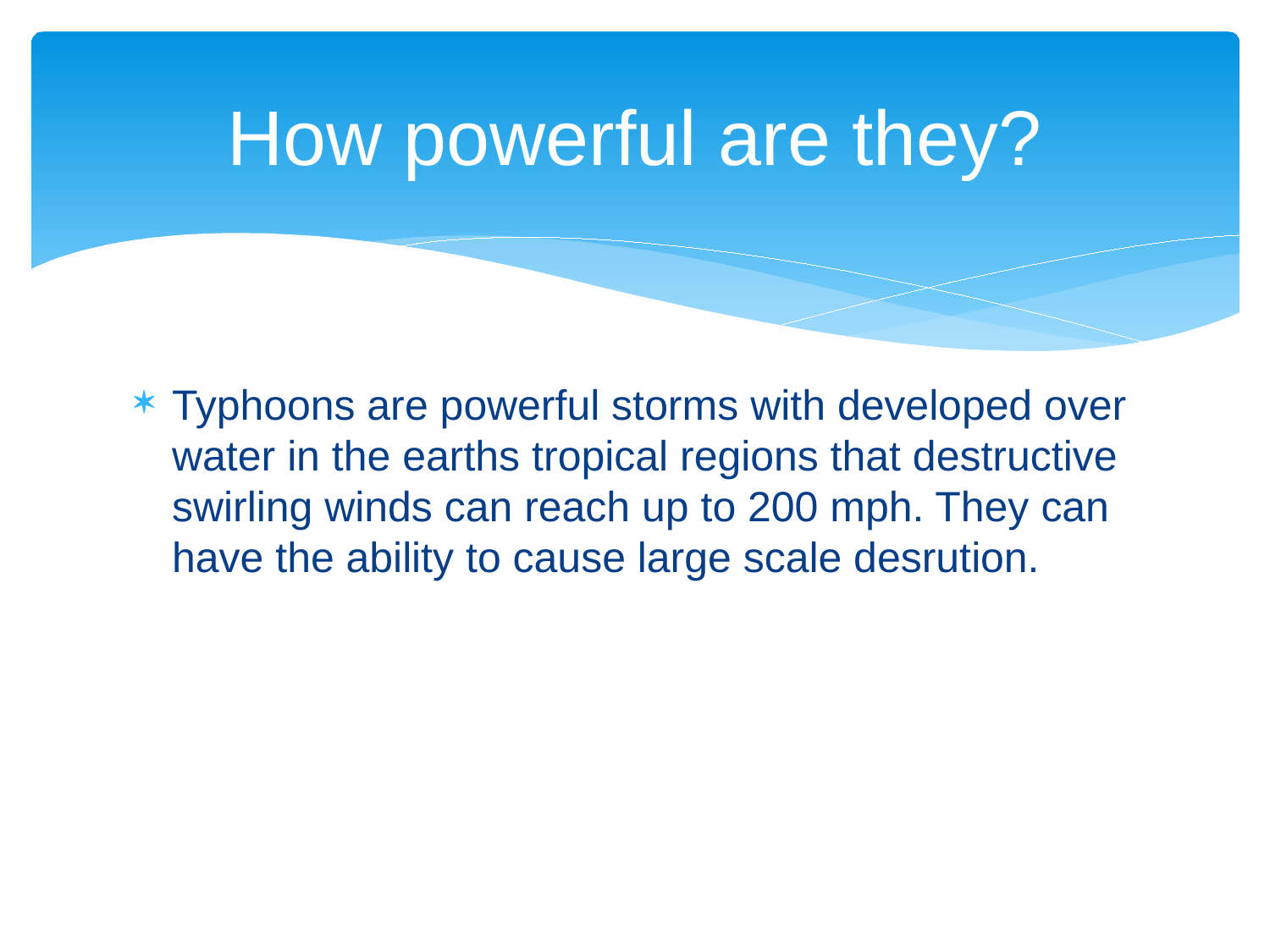

# How powerful are they?
Typhoons are powerful storms with developed over water in the earths tropical regions that destructive swirling winds can reach up to 200 mph. They can have the ability to cause large scale desrution.